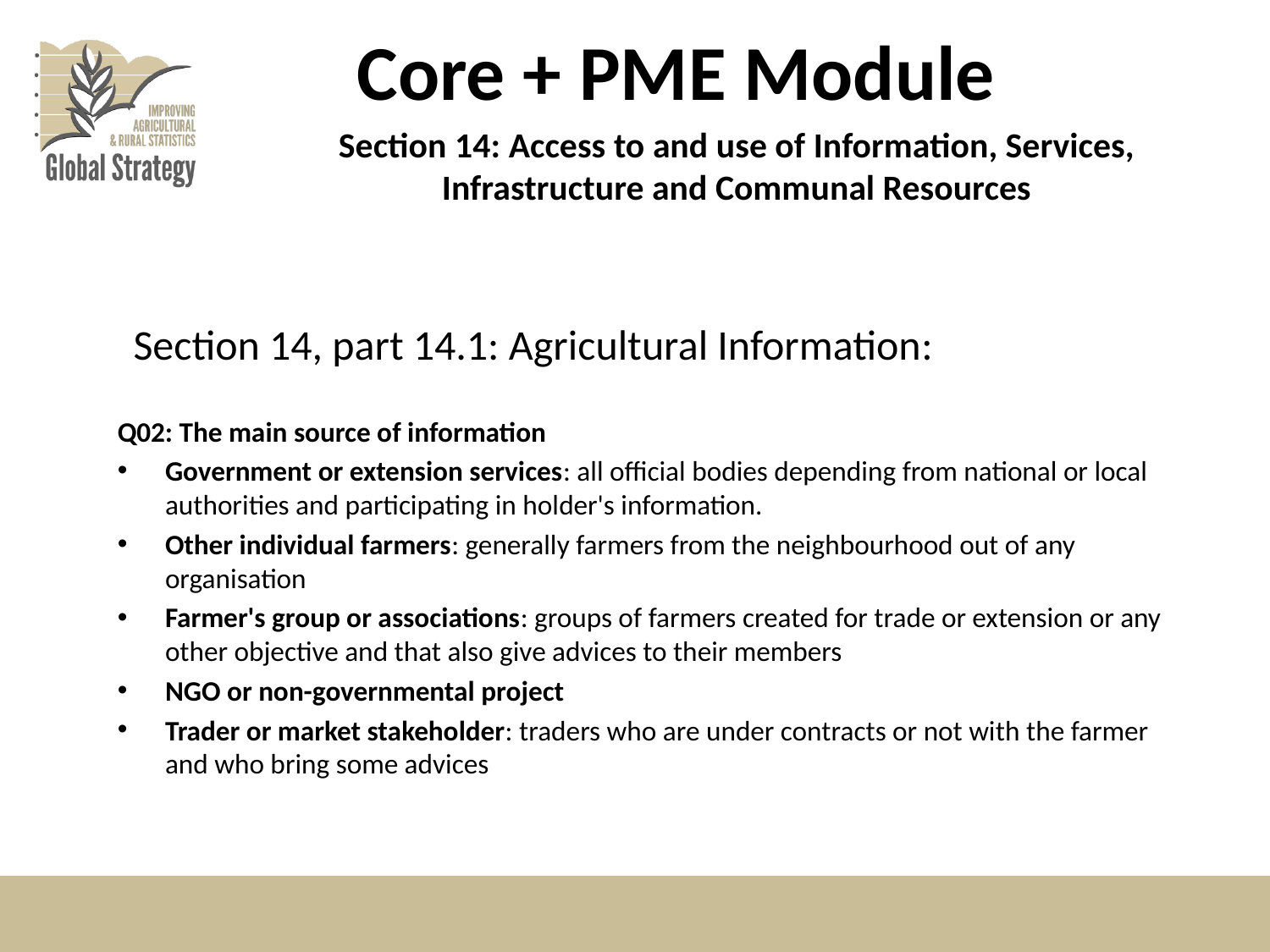

# Core + PME Module
Section 14: Access to and use of Information, Services, Infrastructure and Communal Resources

Section 14, part 14.1: Agricultural Information:

Q02: The main source of information
Government or extension services: all official bodies depending from national or local authorities and participating in holder's information.
Other individual farmers: generally farmers from the neighbourhood out of any organisation
Farmer's group or associations: groups of farmers created for trade or extension or any other objective and that also give advices to their members
NGO or non-governmental project
Trader or market stakeholder: traders who are under contracts or not with the farmer and who bring some advices